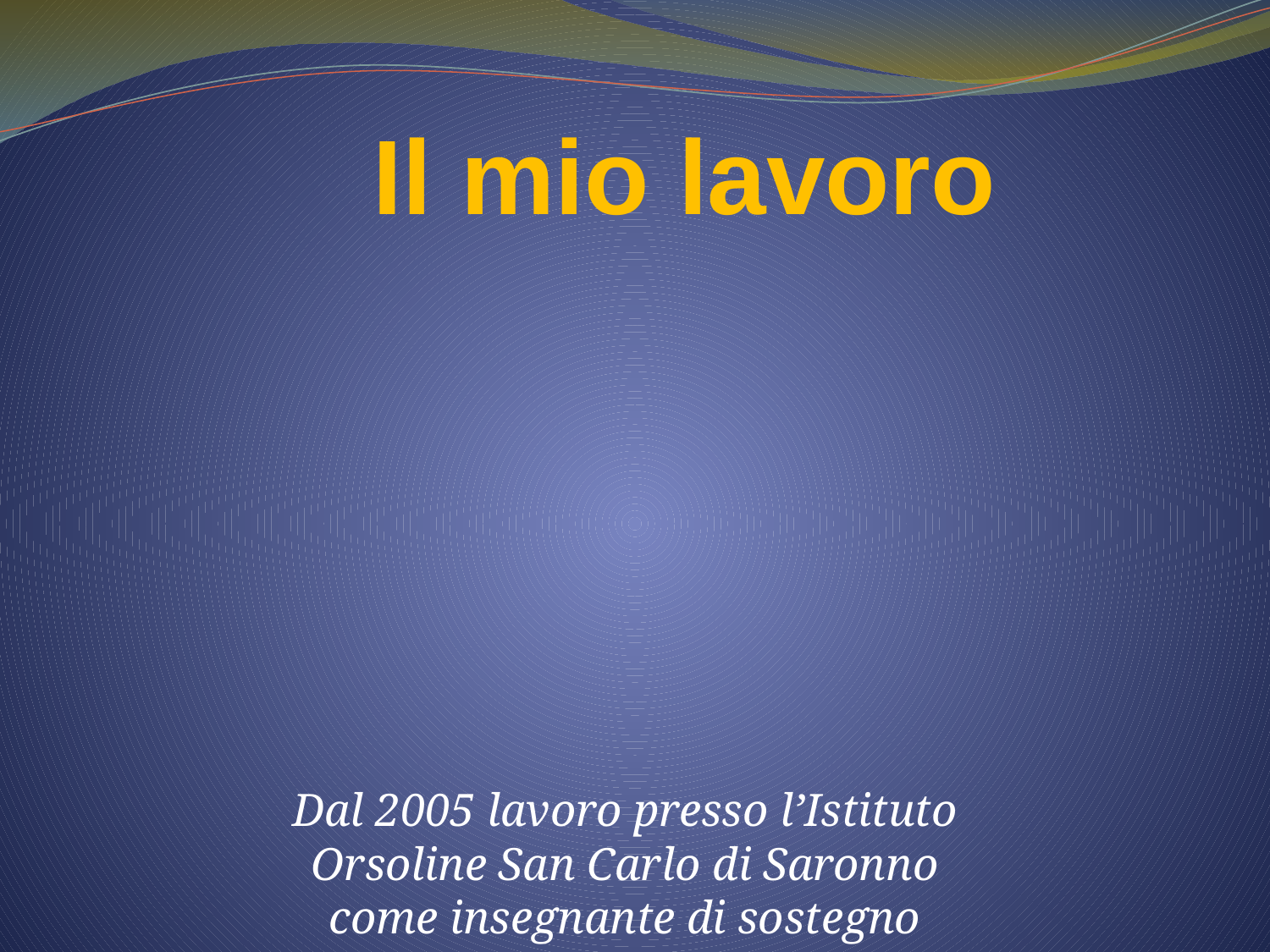

# Il mio lavoro

Dal 2005 lavoro presso l’Istituto Orsoline San Carlo di Saronno come insegnante di sostegno